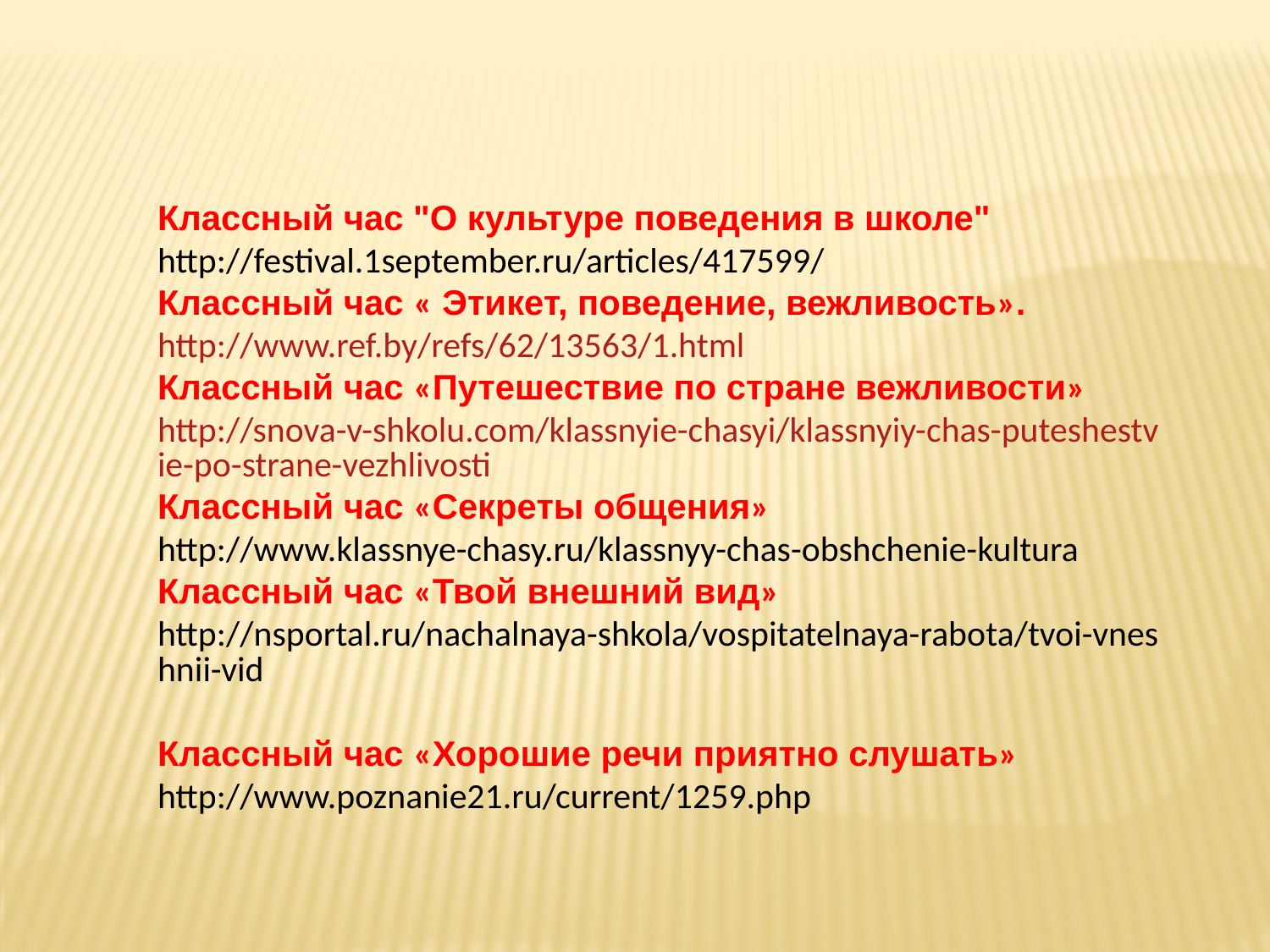

Классный час "О культуре поведения в школе"
http://festival.1september.ru/articles/417599/
Классный час « Этикет, поведение, вежливость».
http://www.ref.by/refs/62/13563/1.html
Классный час «Путешествие по стране вежливости»
http://snova-v-shkolu.com/klassnyie-chasyi/klassnyiy-chas-puteshestvie-po-strane-vezhlivosti
Классный час «Секреты общения»
http://www.klassnye-chasy.ru/klassnyy-chas-obshchenie-kultura
Классный час «Твой внешний вид»
http://nsportal.ru/nachalnaya-shkola/vospitatelnaya-rabota/tvoi-vneshnii-vid
Классный час «Хорошие речи приятно слушать»
http://www.poznanie21.ru/current/1259.php